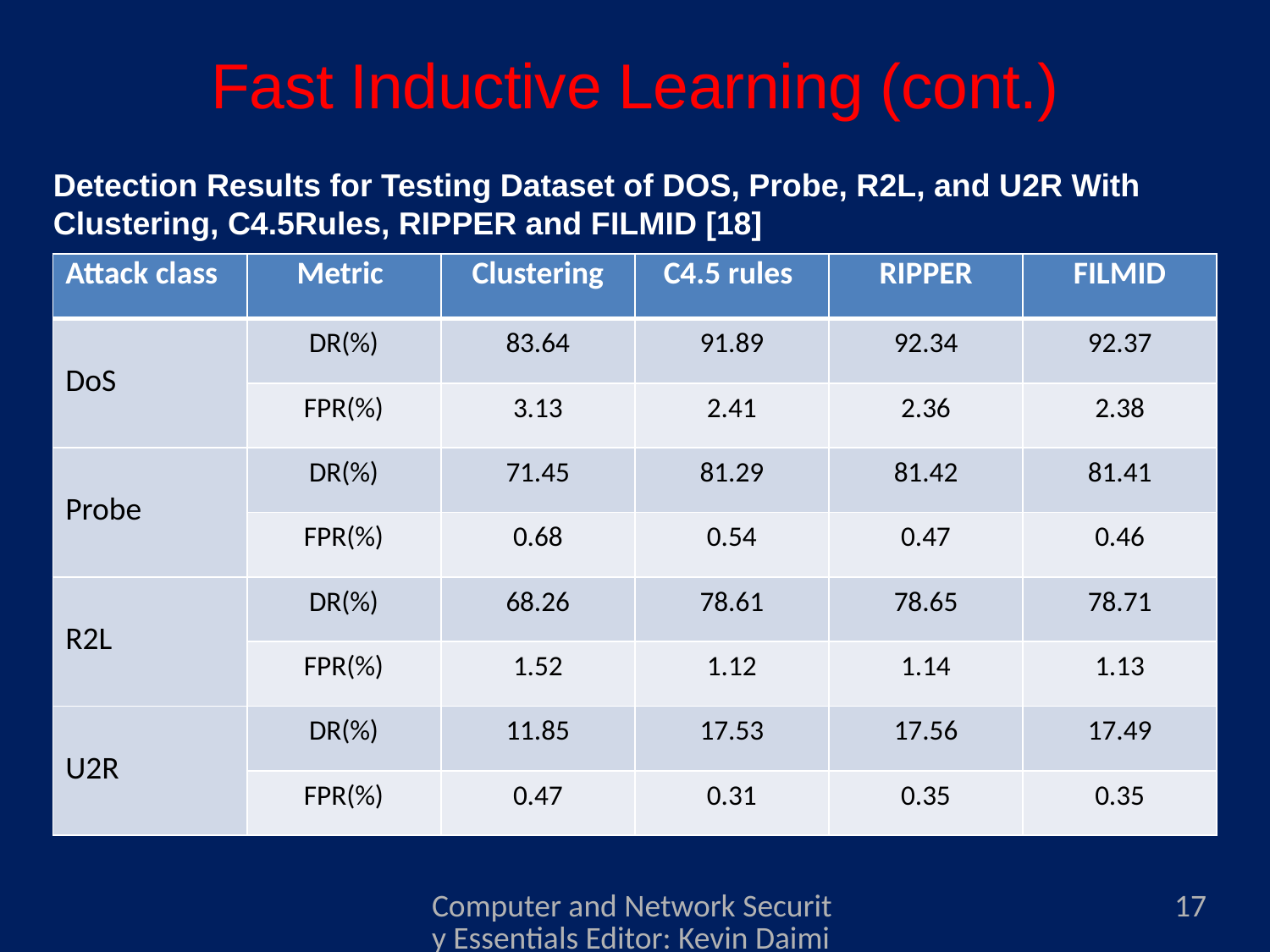

# Fast Inductive Learning (cont.)
Detection Results for Testing Dataset of DOS, Probe, R2L, and U2R With Clustering, C4.5Rules, RIPPER and FILMID [18]
| Attack class | Metric | Clustering | C4.5 rules | RIPPER | FILMID |
| --- | --- | --- | --- | --- | --- |
| DoS | DR(%) | 83.64 | 91.89 | 92.34 | 92.37 |
|  | FPR(%) | 3.13 | 2.41 | 2.36 | 2.38 |
| Probe | DR(%) | 71.45 | 81.29 | 81.42 | 81.41 |
|  | FPR(%) | 0.68 | 0.54 | 0.47 | 0.46 |
| R2L | DR(%) | 68.26 | 78.61 | 78.65 | 78.71 |
|  | FPR(%) | 1.52 | 1.12 | 1.14 | 1.13 |
| U2R | DR(%) | 11.85 | 17.53 | 17.56 | 17.49 |
|  | FPR(%) | 0.47 | 0.31 | 0.35 | 0.35 |
Computer and Network Security Essentials Editor: Kevin Daimi Associate Editors: Guillermo Francia, Levent Ertaul, Luis H. Encinas, Eman El-Sheikh Published by Springer
17